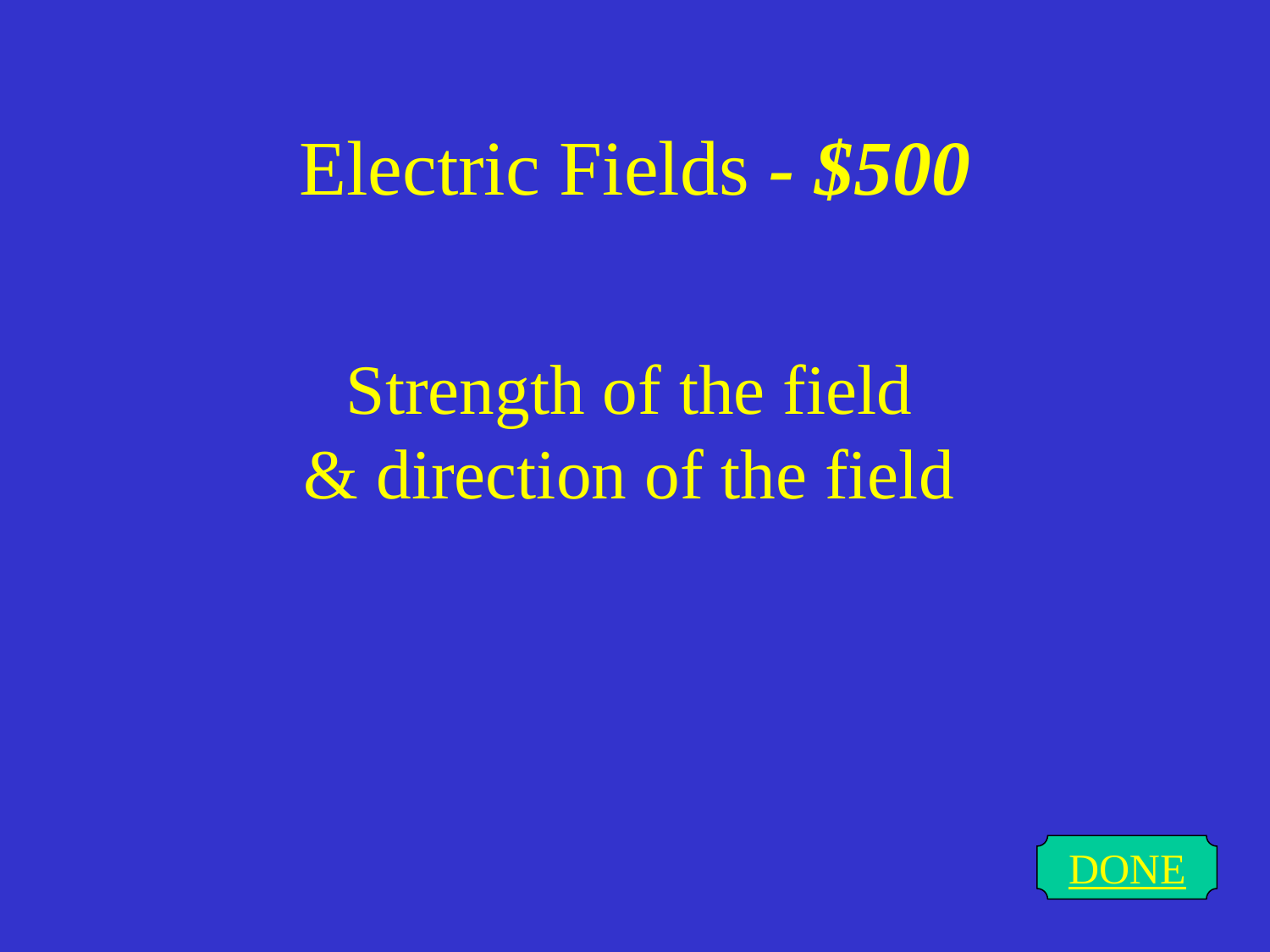

# Electric Fields - $500
Strength of the field
& direction of the field

DONE